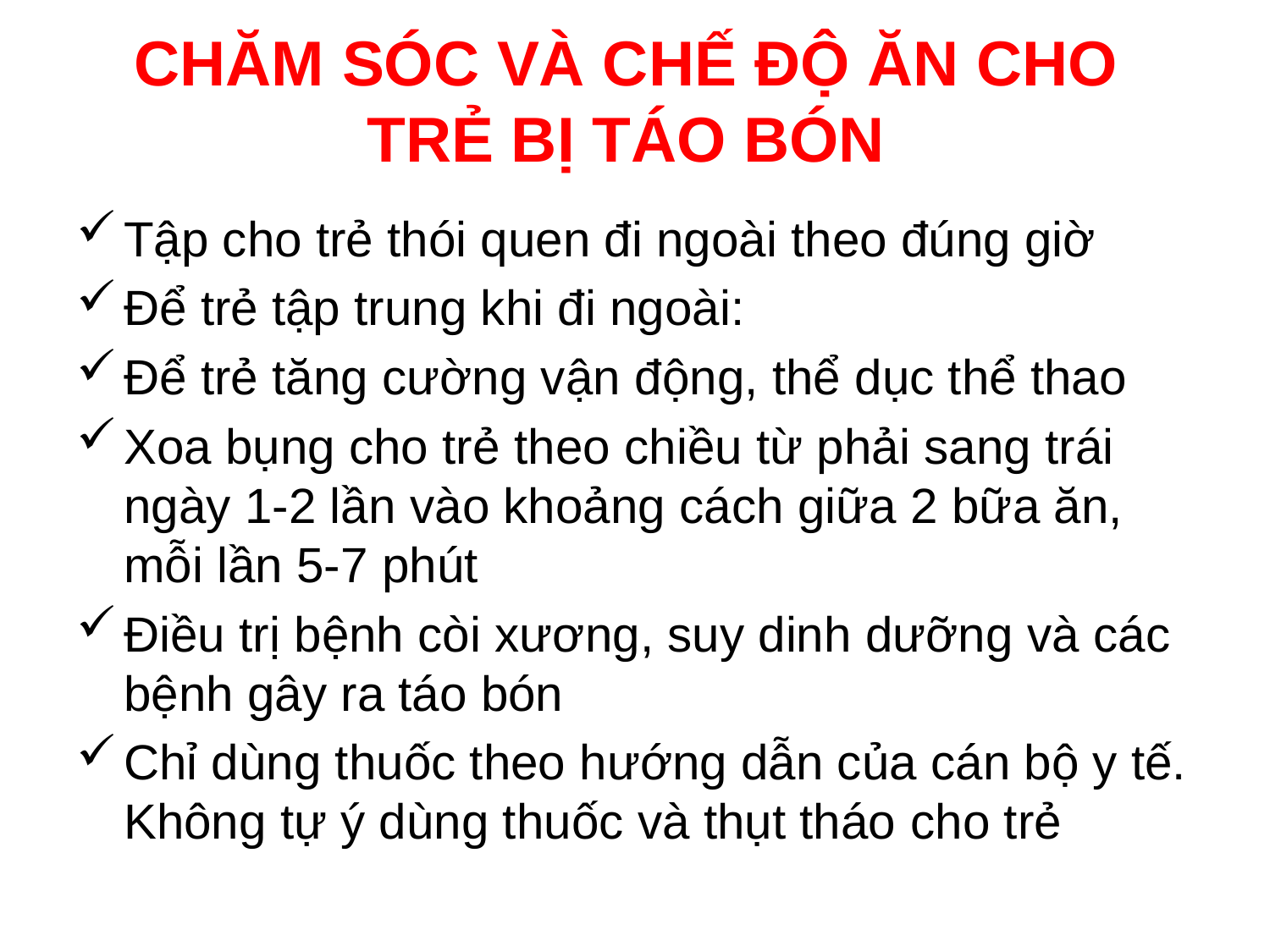

# CHĂM SÓC VÀ CHẾ ĐỘ ĂN CHO TRẺ BỊ TÁO BÓN
Tập cho trẻ thói quen đi ngoài theo đúng giờ
Để trẻ tập trung khi đi ngoài:
Để trẻ tăng cường vận động, thể dục thể thao
Xoa bụng cho trẻ theo chiều từ phải sang trái ngày 1-2 lần vào khoảng cách giữa 2 bữa ăn, mỗi lần 5-7 phút
Điều trị bệnh còi xương, suy dinh dưỡng và các bệnh gây ra táo bón
Chỉ dùng thuốc theo hướng dẫn của cán bộ y tế. Không tự ý dùng thuốc và thụt tháo cho trẻ